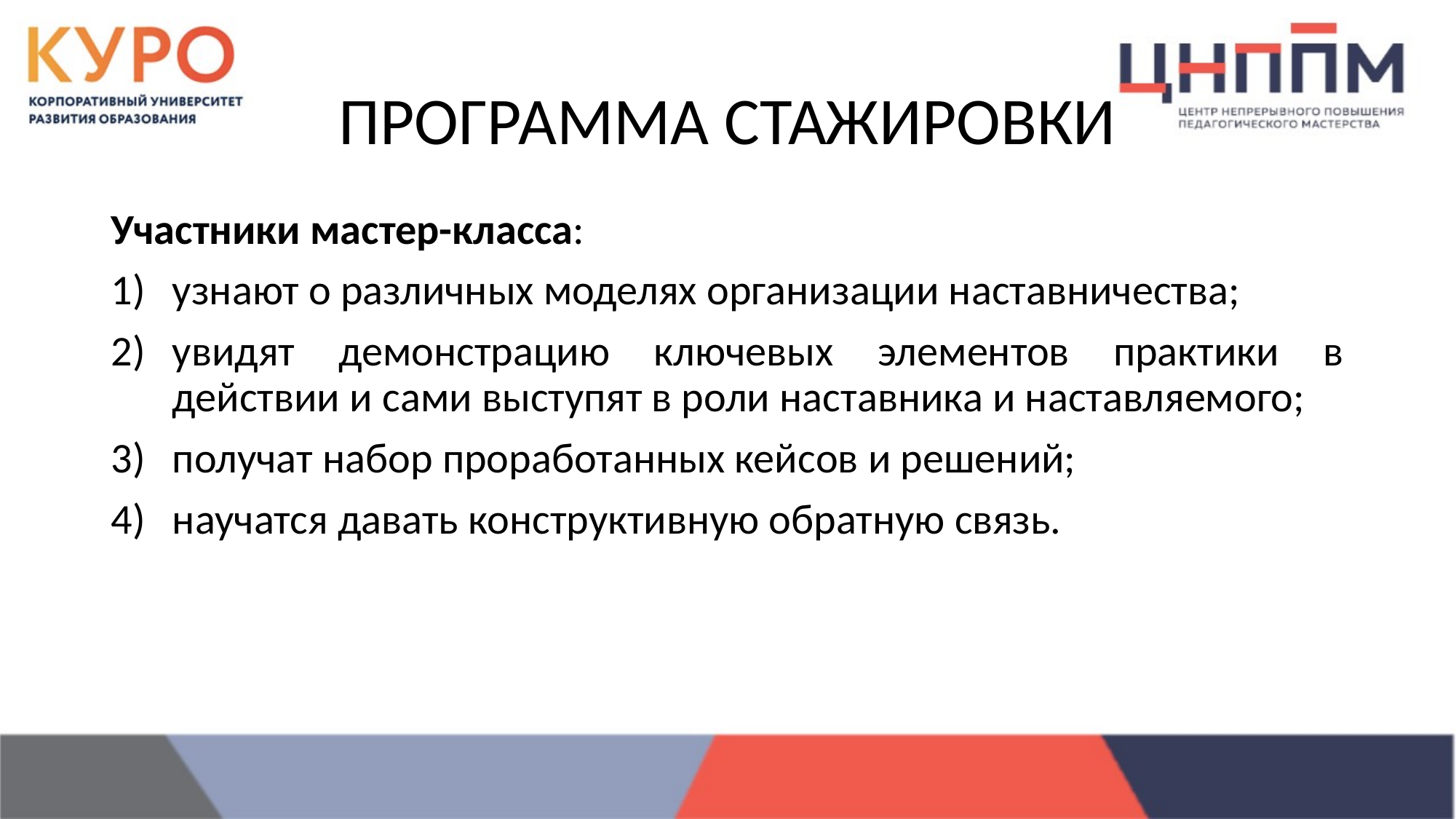

# ПРОГРАММА СТАЖИРОВКИ
Участники мастер-класса:
узнают о различных моделях организации наставничества;
увидят демонстрацию ключевых элементов практики в действии и сами выступят в роли наставника и наставляемого;
получат набор проработанных кейсов и решений;
научатся давать конструктивную обратную связь.